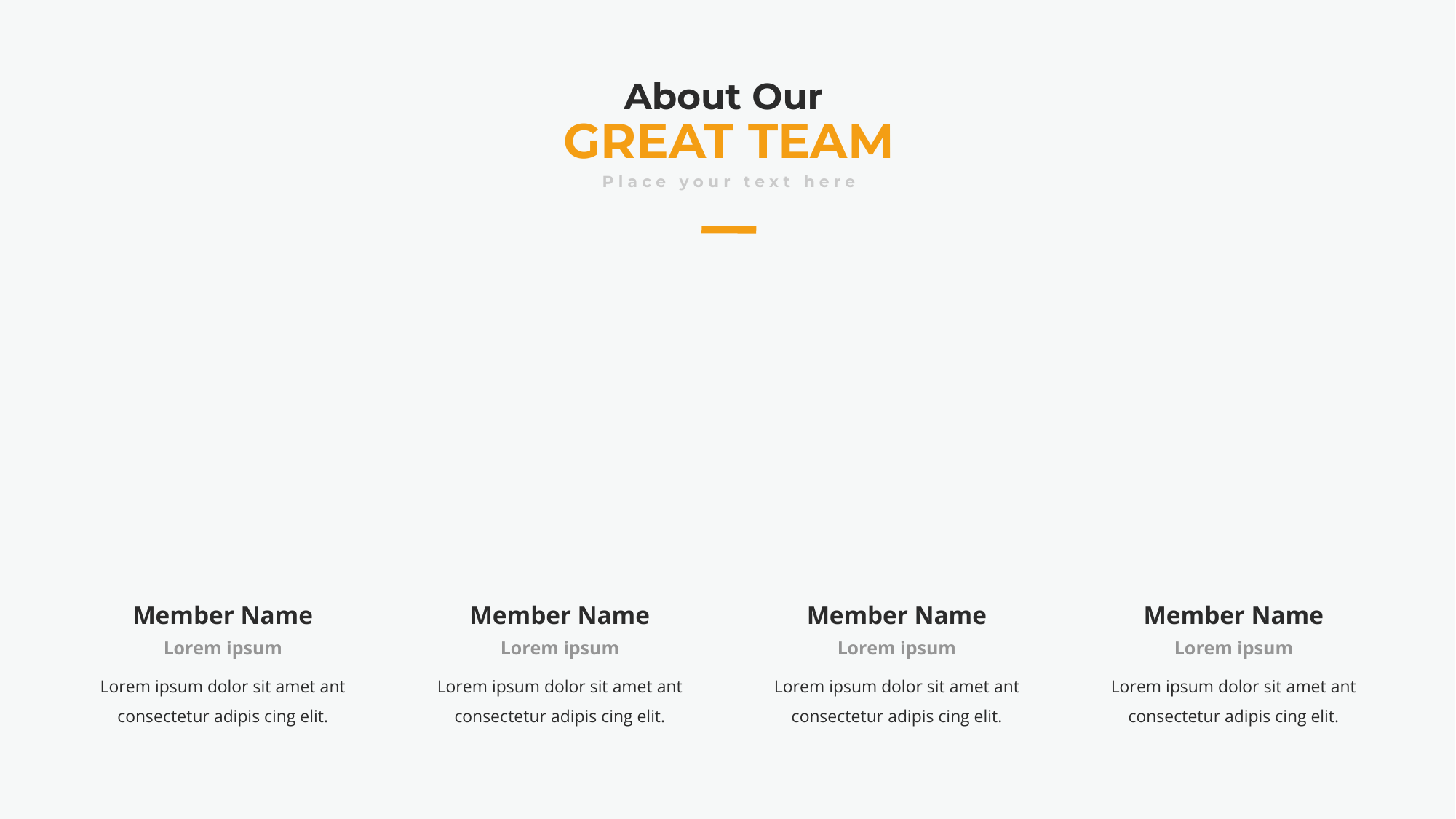

About Our
GREAT TEAM
Place your text here

Member Name
Lorem ipsum
Lorem ipsum dolor sit amet ant consectetur adipis cing elit.
Member Name
Lorem ipsum
Lorem ipsum dolor sit amet ant consectetur adipis cing elit.
Member Name
Lorem ipsum
Lorem ipsum dolor sit amet ant consectetur adipis cing elit.
Member Name
Lorem ipsum
Lorem ipsum dolor sit amet ant consectetur adipis cing elit.